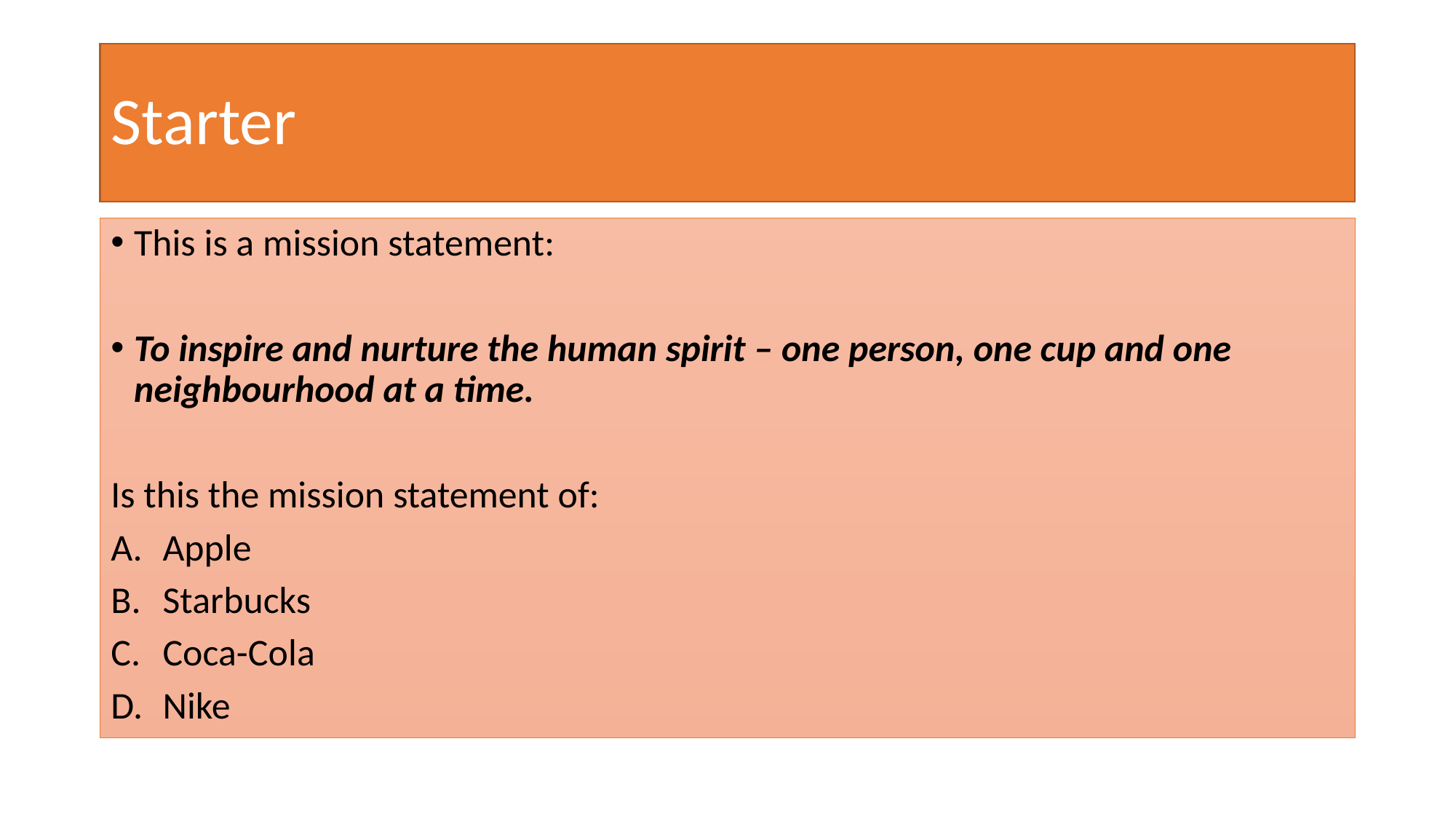

# Starter
This is a mission statement:

To inspire and nurture the human spirit – one person, one cup and one neighbourhood at a time.

Is this the mission statement of:
Apple
Starbucks
Coca-Cola
Nike